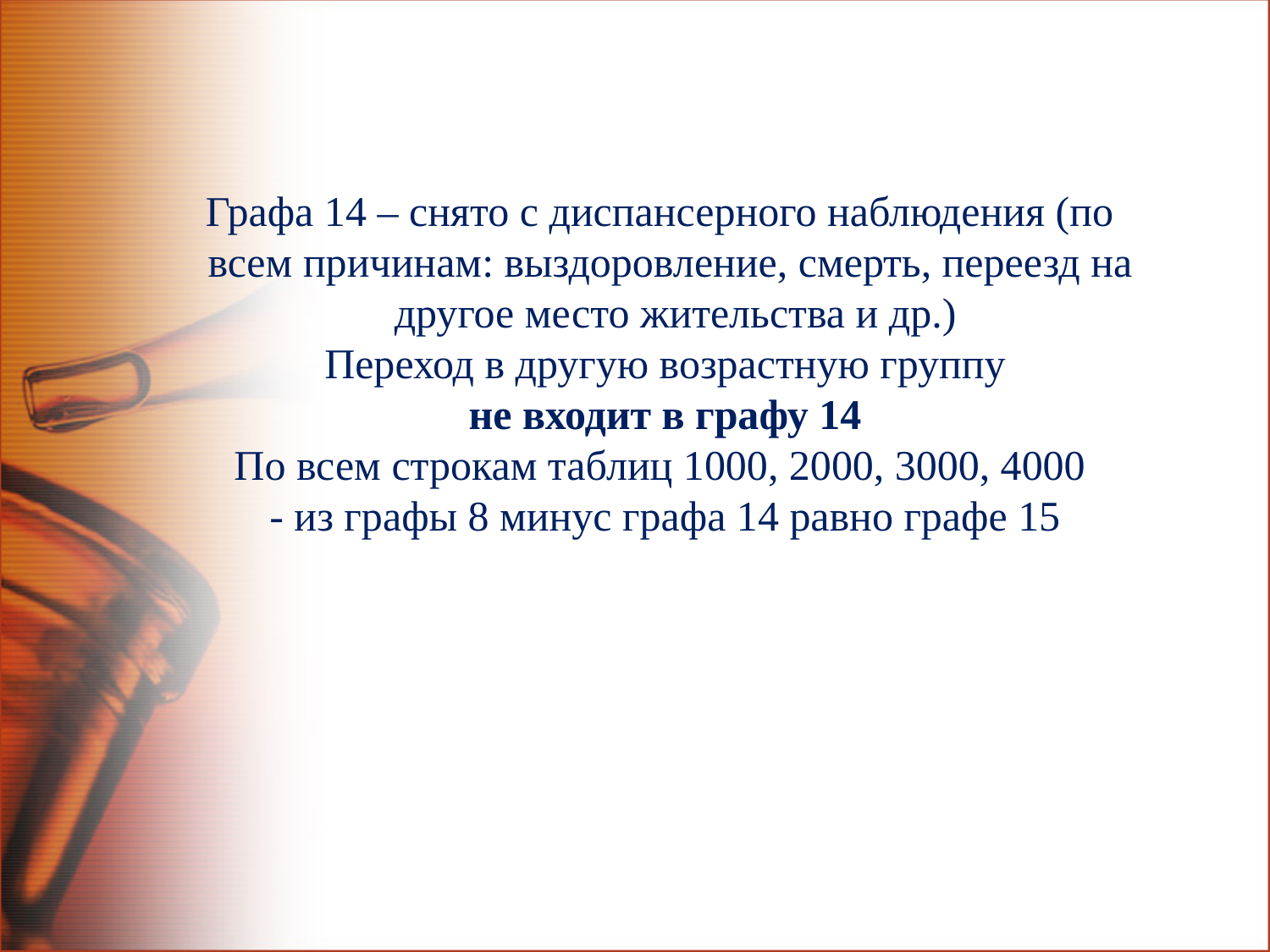

Графа 14 – снято с диспансерного наблюдения (по
  всем причинам: выздоровление, смерть, переезд на
  другое место жительства и др.)
Переход в другую возрастную группу
не входит в графу 14
По всем строкам таблиц 1000, 2000, 3000, 4000
- из графы 8 минус графа 14 равно графе 15